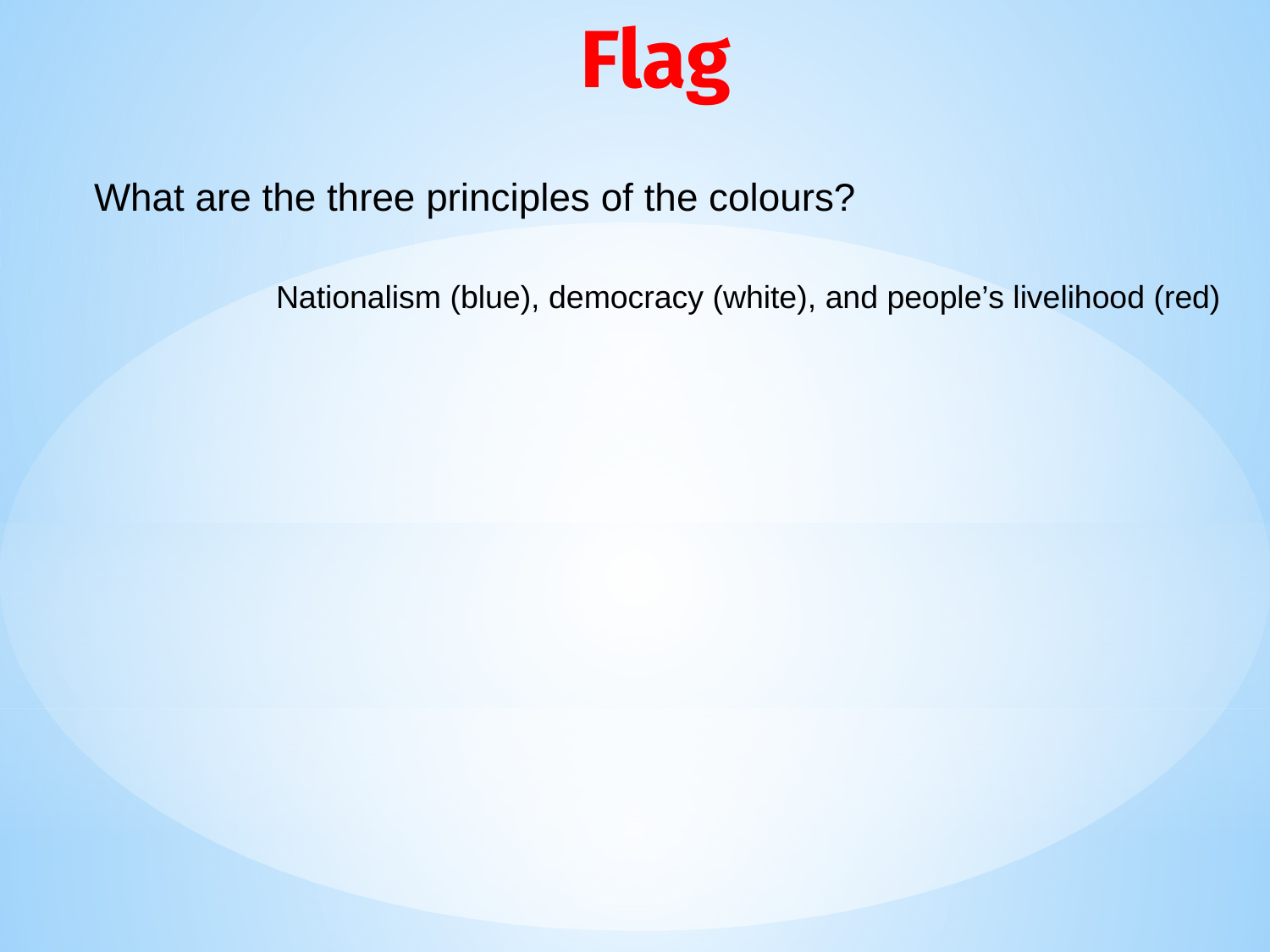

# Flag
What are the three principles of the colours?
Nationalism (blue), democracy (white), and people’s livelihood (red)